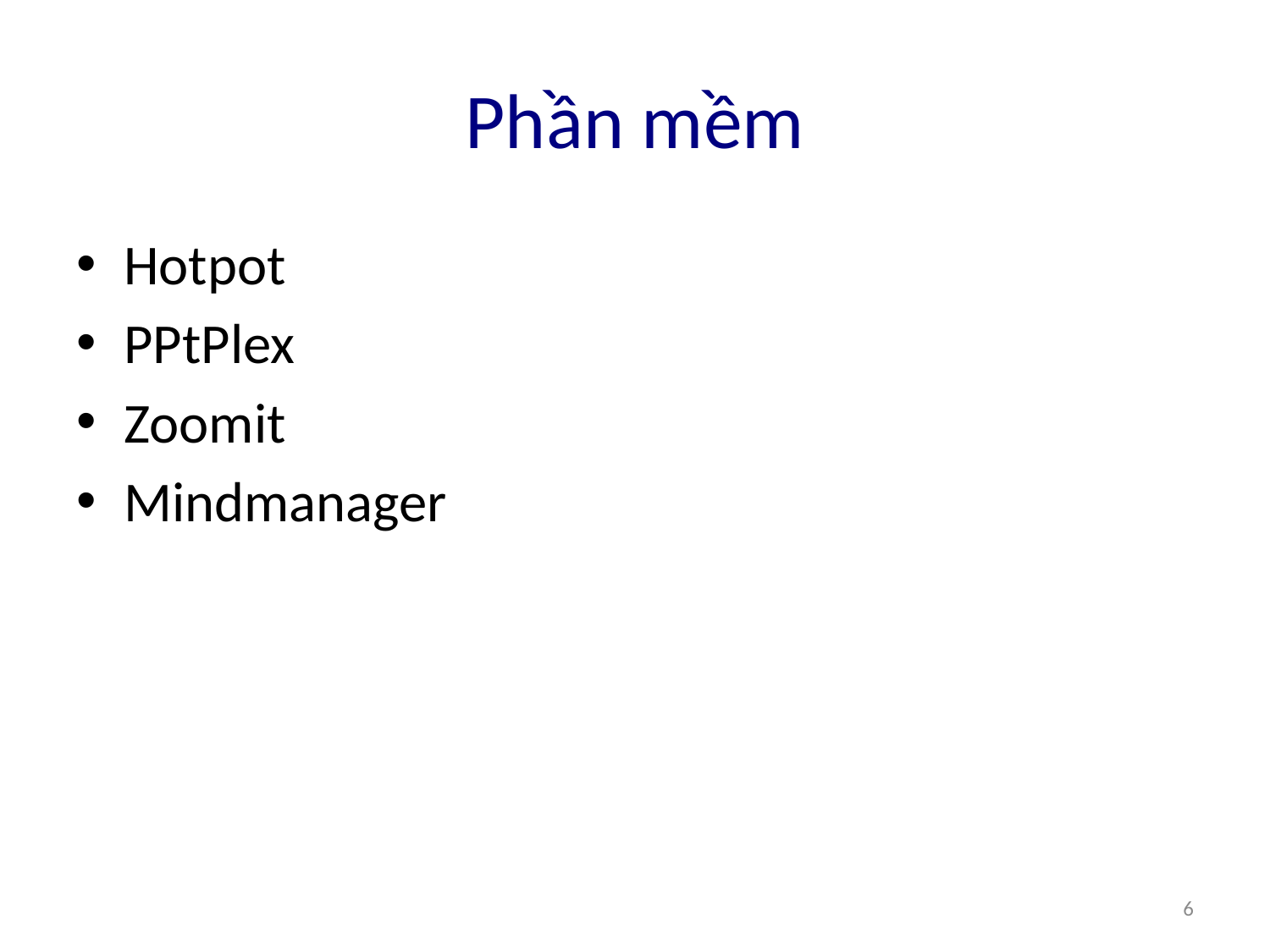

# Phần mềm
Hotpot
PPtPlex
Zoomit
Mindmanager

6